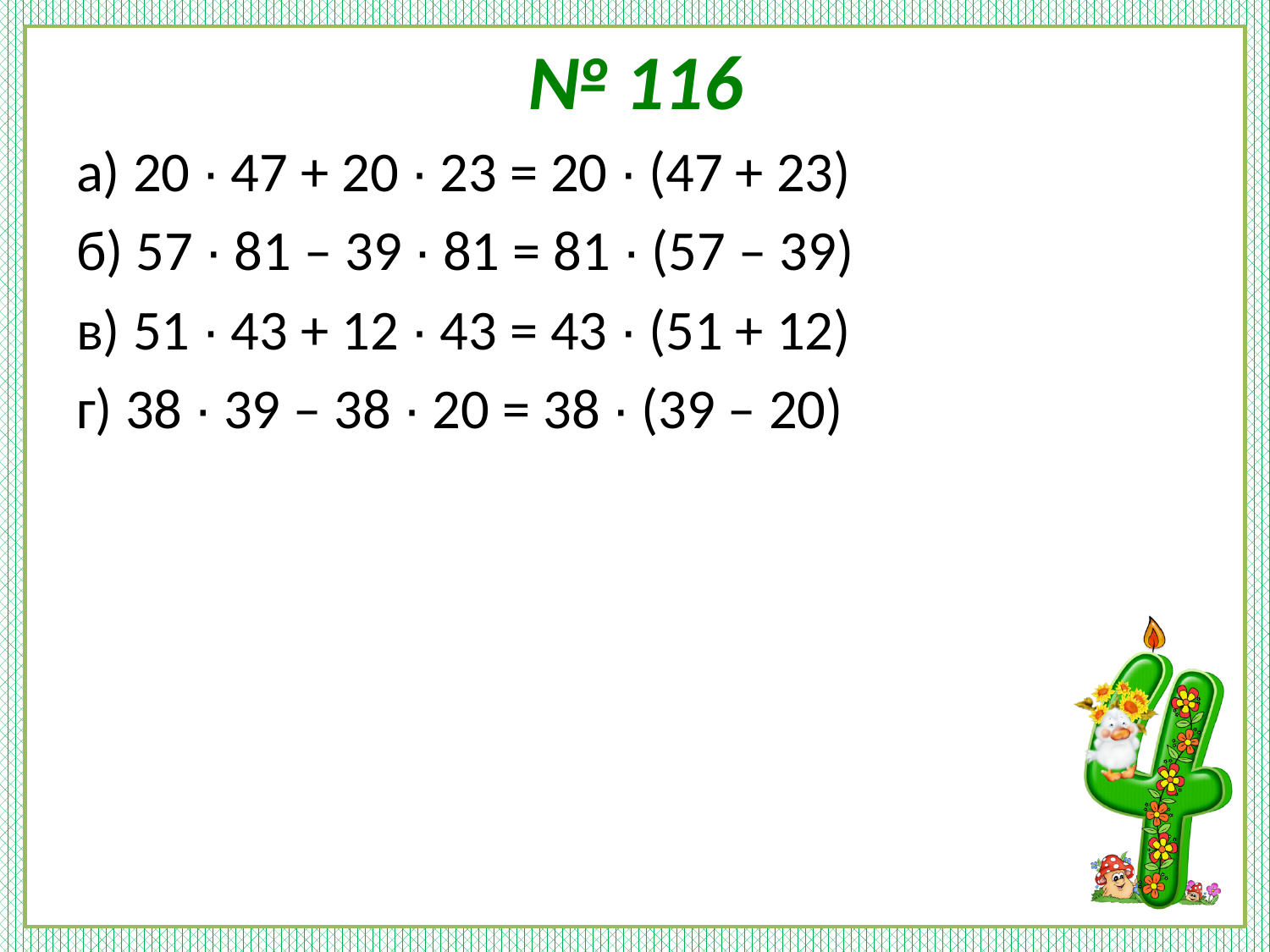

# № 116
а) 20 ∙ 47 + 20 ∙ 23 = 20 ∙ (47 + 23)
б) 57 ∙ 81 – 39 ∙ 81 = 81 ∙ (57 – 39)
в) 51 ∙ 43 + 12 ∙ 43 = 43 ∙ (51 + 12)
г) 38 ∙ 39 – 38 ∙ 20 = 38 ∙ (39 – 20)